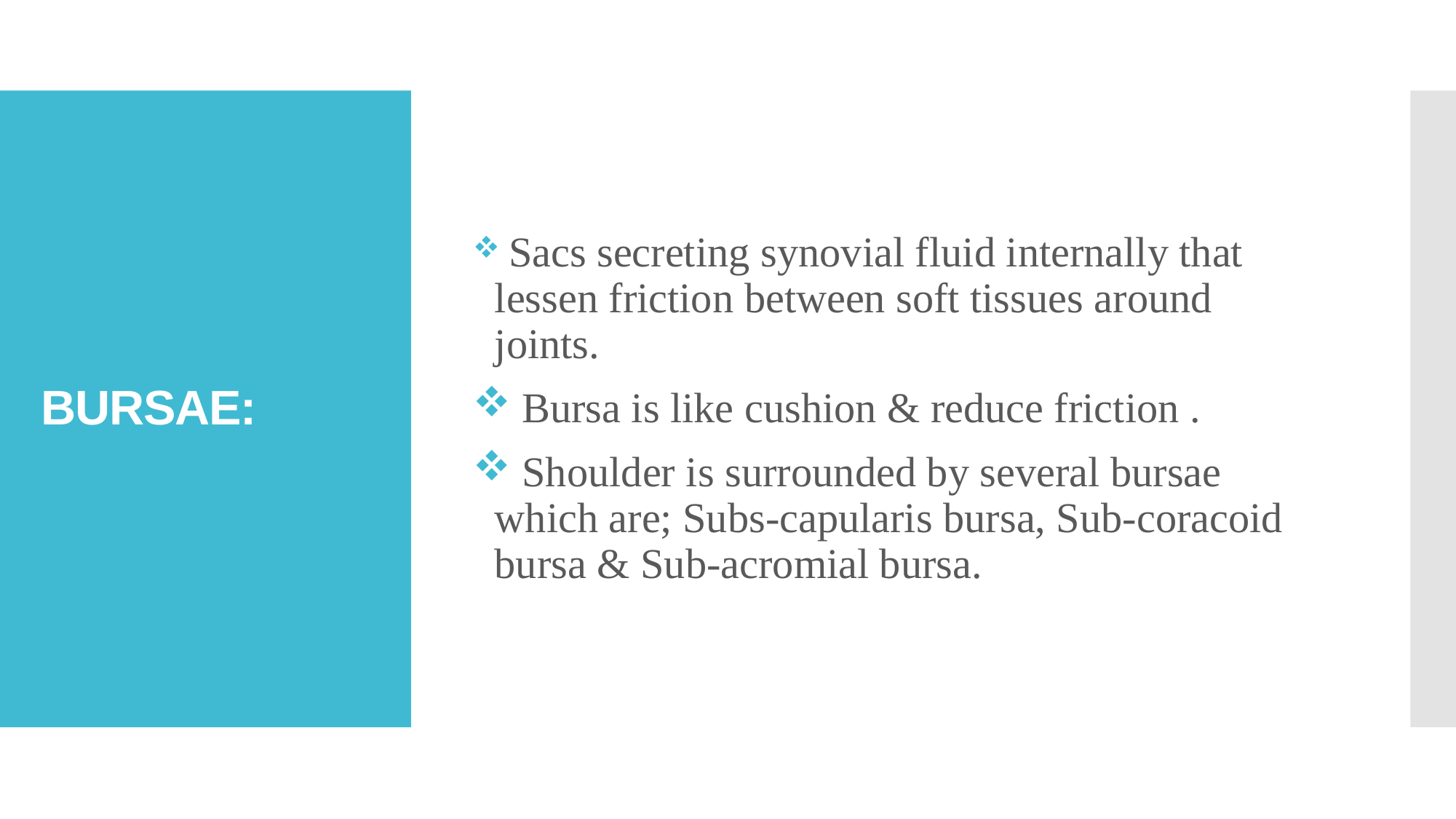

Sacs secreting synovial fluid internally that lessen friction between soft tissues around joints.
 Bursa is like cushion & reduce friction .
 Shoulder is surrounded by several bursae which are; Subs-capularis bursa, Sub-coracoid bursa & Sub-acromial bursa.
# BURSAE: